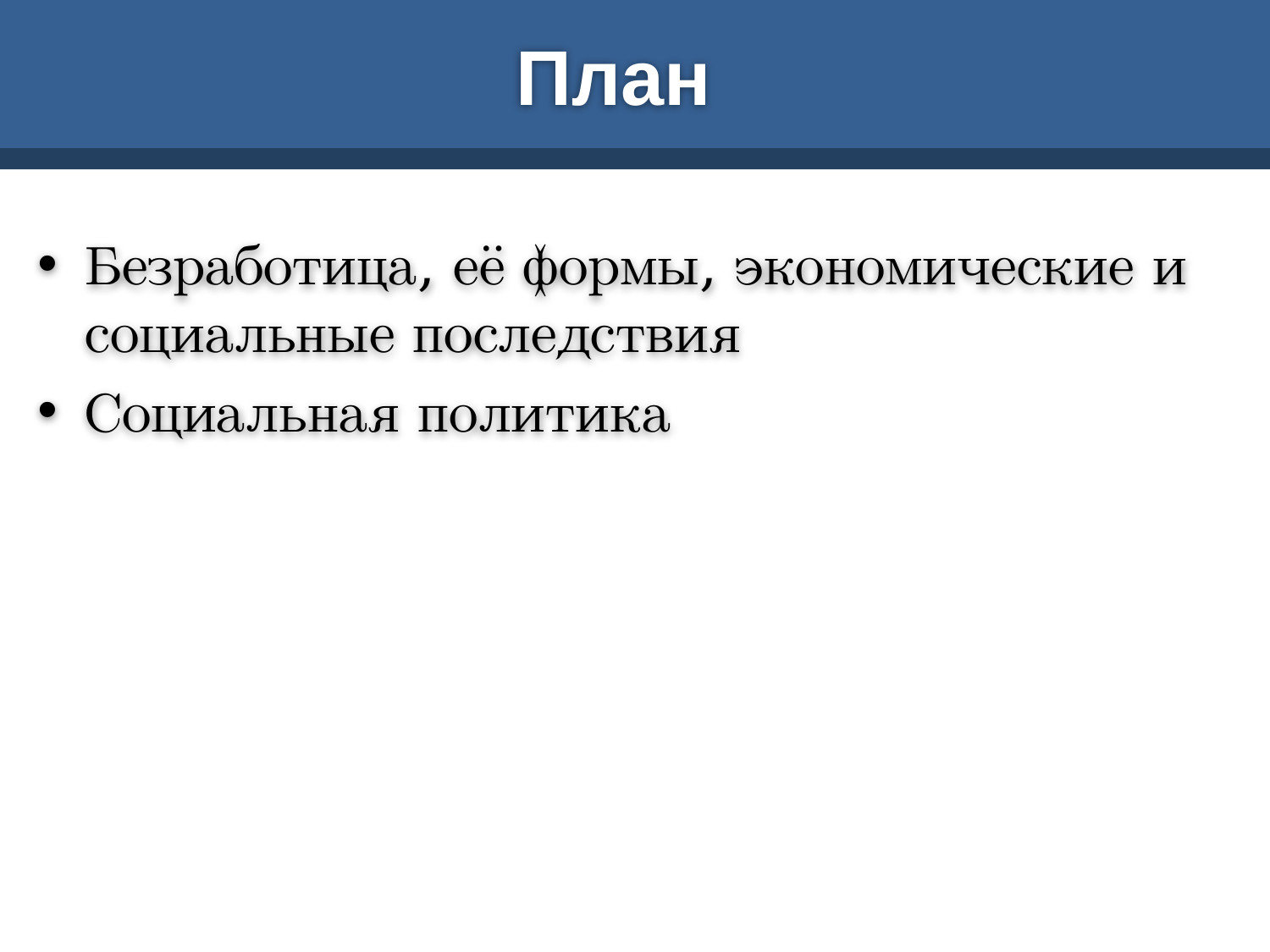

# План
Безработица, её формы, экономические и социальные последствия
Социальная политика